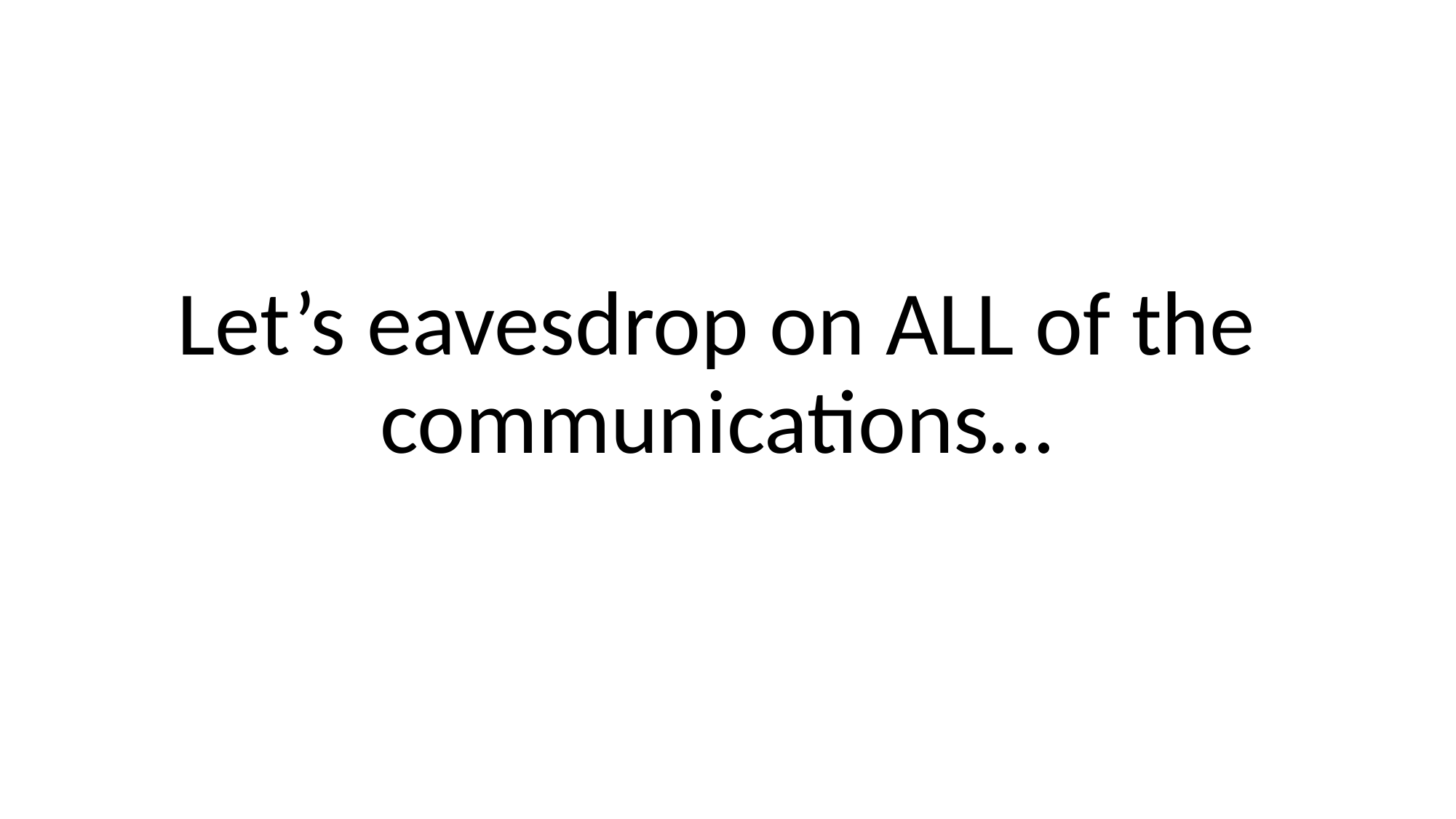

# Let’s eavesdrop on ALL of the communications…